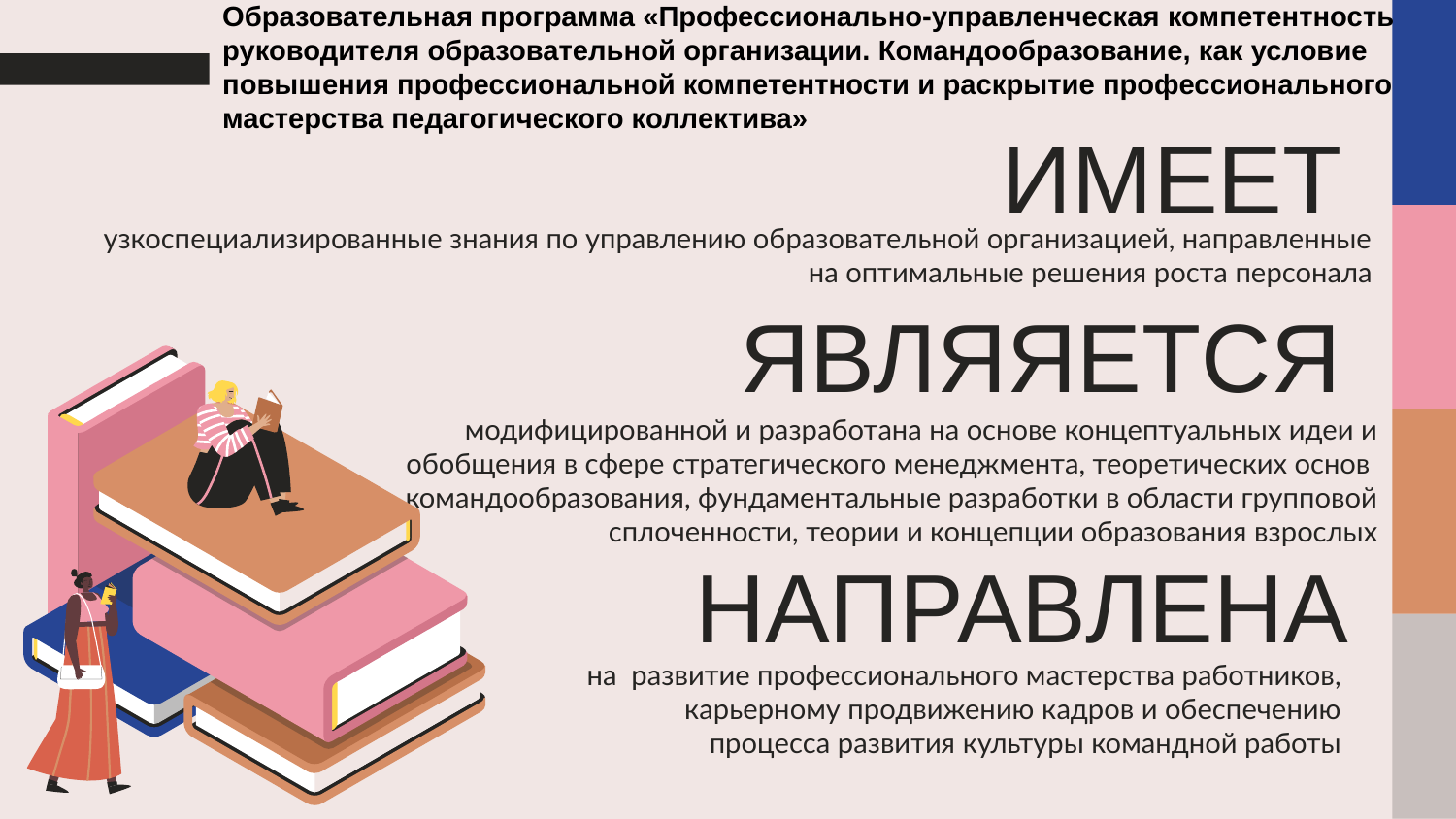

Образовательная программа «Профессионально-управленческая компетентность руководителя образовательной организации. Командообразование, как условие повышения профессиональной компетентности и раскрытие профессионального  мастерства педагогического коллектива»
# ИМЕЕТ
узкоспециализированные знания по управлению образовательной организацией, направленные на оптимальные решения роста персонала
ЯВЛЯЯЕТСЯ

модифицированной и разработана на основе концептуальных идеи и обобщения в сфере стратегического менеджмента, теоретических основ
       командообразования, фундаментальные разработки в области групповой сплоченности, теории и концепции образования взрослых
НАПРАВЛЕНА
на  развитие профессионального мастерства работников, карьерному продвижению кадров и обеспечению процесса развития культуры командной работы